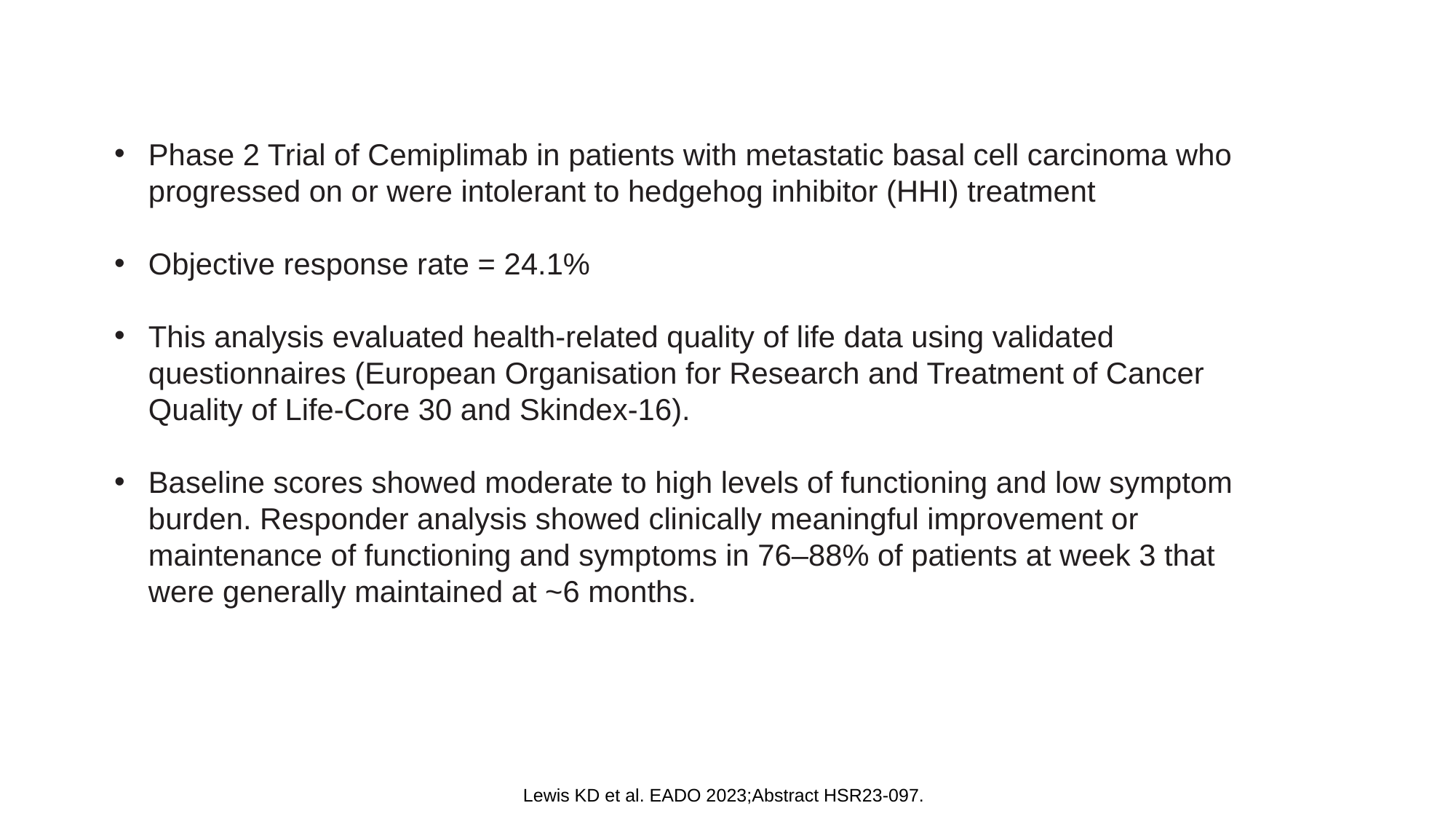

Phase 2 Trial of Cemiplimab in patients with metastatic basal cell carcinoma who progressed on or were intolerant to hedgehog inhibitor (HHI) treatment

Objective response rate = 24.1%

This analysis evaluated health-related quality of life data using validated questionnaires (European Organisation for Research and Treatment of Cancer Quality of Life-Core 30 and Skindex-16).

Baseline scores showed moderate to high levels of functioning and low symptom burden. Responder analysis showed clinically meaningful improvement or maintenance of functioning and symptoms in 76–88% of patients at week 3 that were generally maintained at ~6 months.
Lewis KD et al. EADO 2023;Abstract HSR23-097.